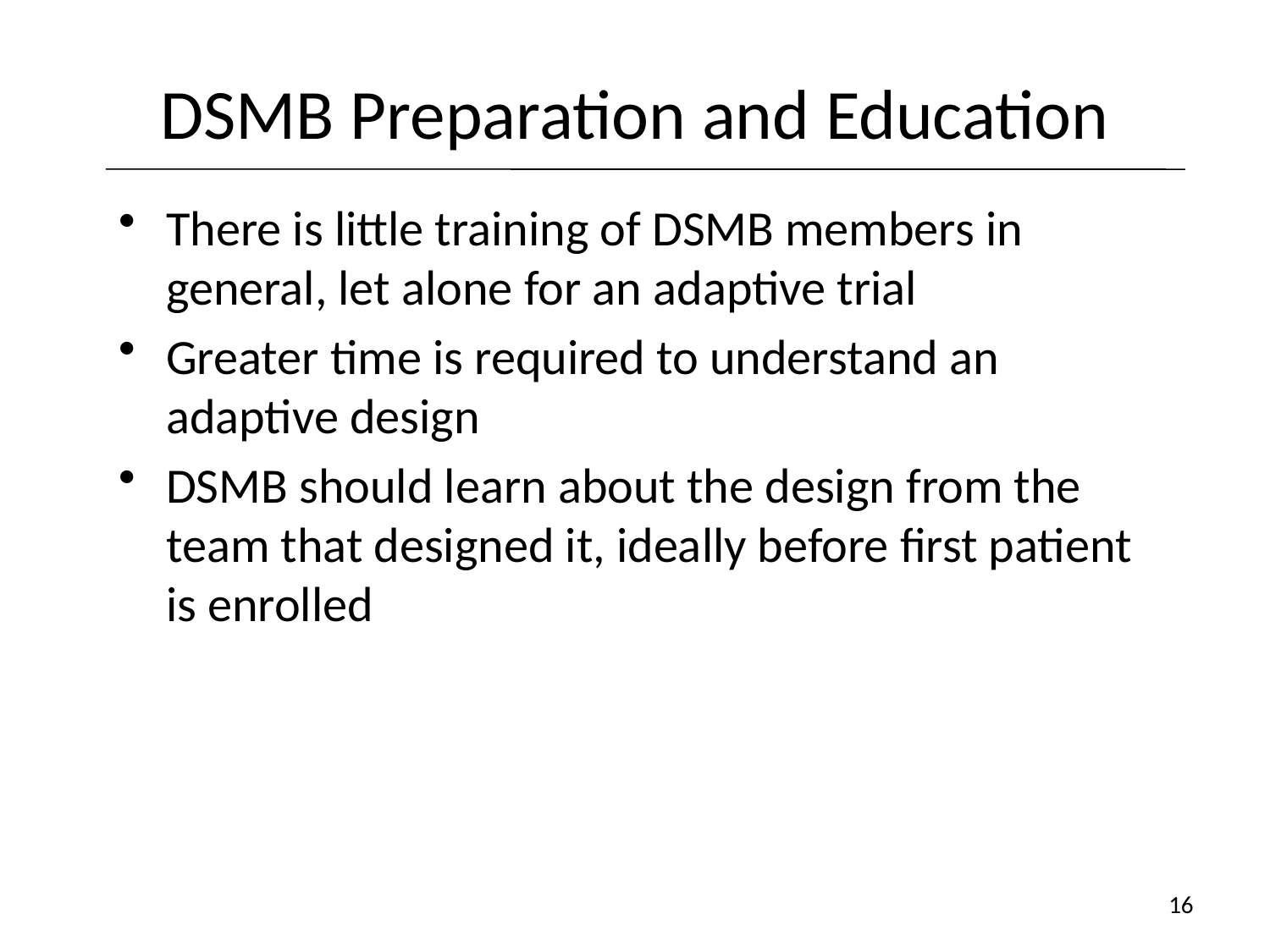

# DSMB Preparation and Education

There is little training of DSMB members in general, let alone for an adaptive trial
Greater time is required to understand an adaptive design
DSMB should learn about the design from the team that designed it, ideally before first patient is enrolled

16